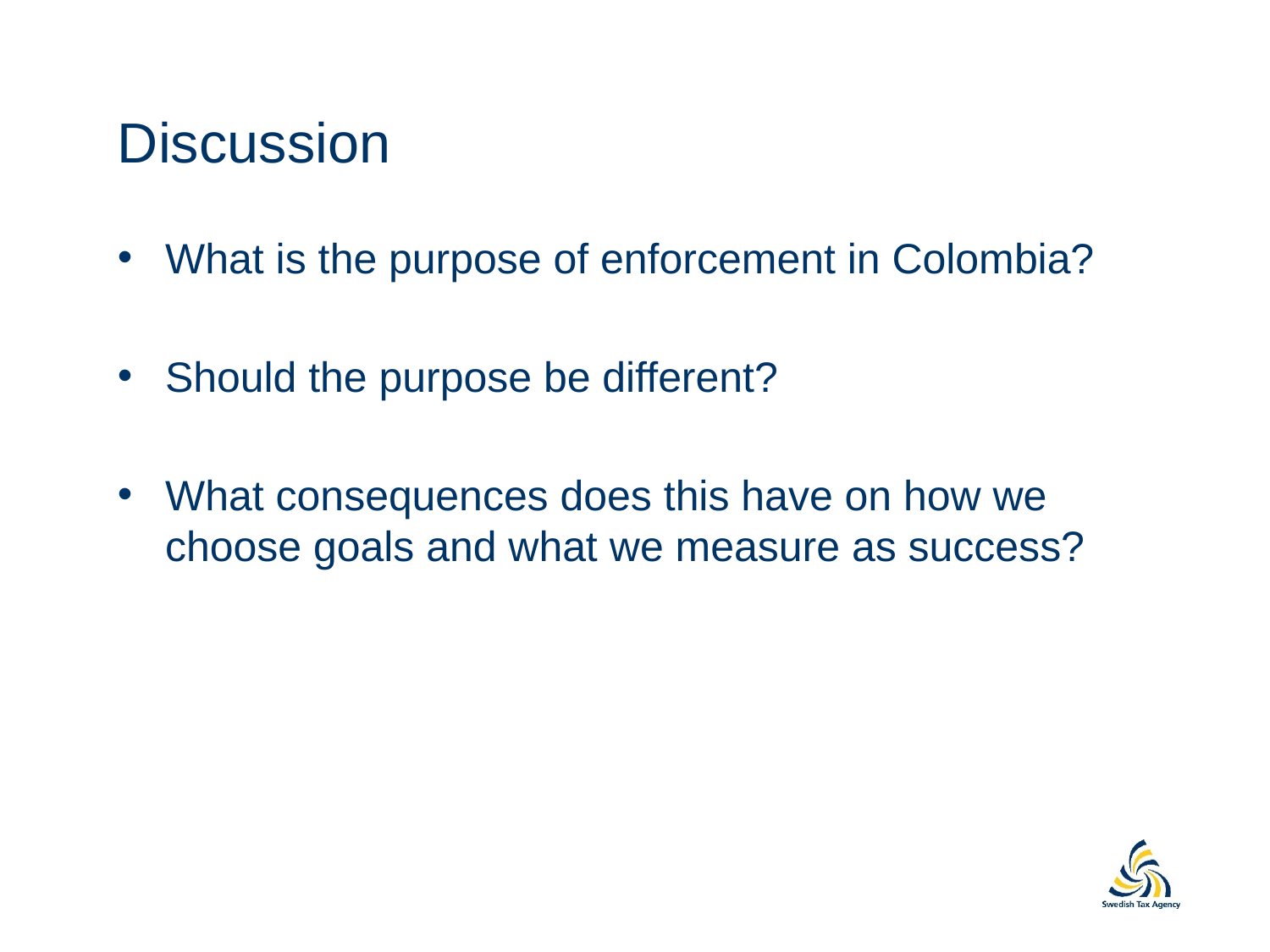

# Discussion
What is the purpose of enforcement in Colombia?

Should the purpose be different?

What consequences does this have on how we choose goals and what we measure as success?